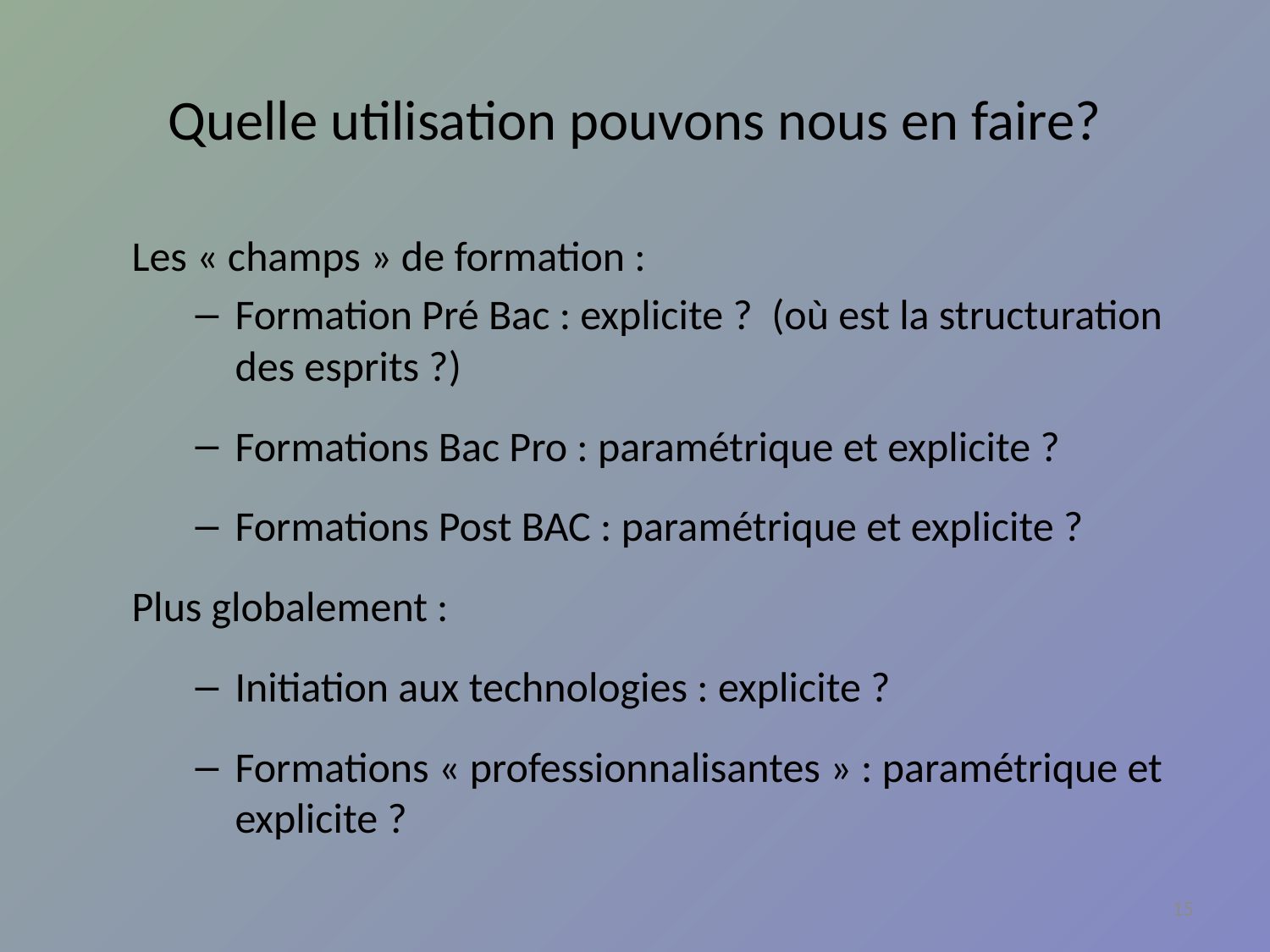

# Quelle utilisation pouvons nous en faire?
Les « champs » de formation :
Formation Pré Bac : explicite ?  (où est la structuration des esprits ?)
Formations Bac Pro : paramétrique et explicite ?
Formations Post BAC : paramétrique et explicite ?
Plus globalement :
Initiation aux technologies : explicite ?
Formations « professionnalisantes » : paramétrique et explicite ?
15